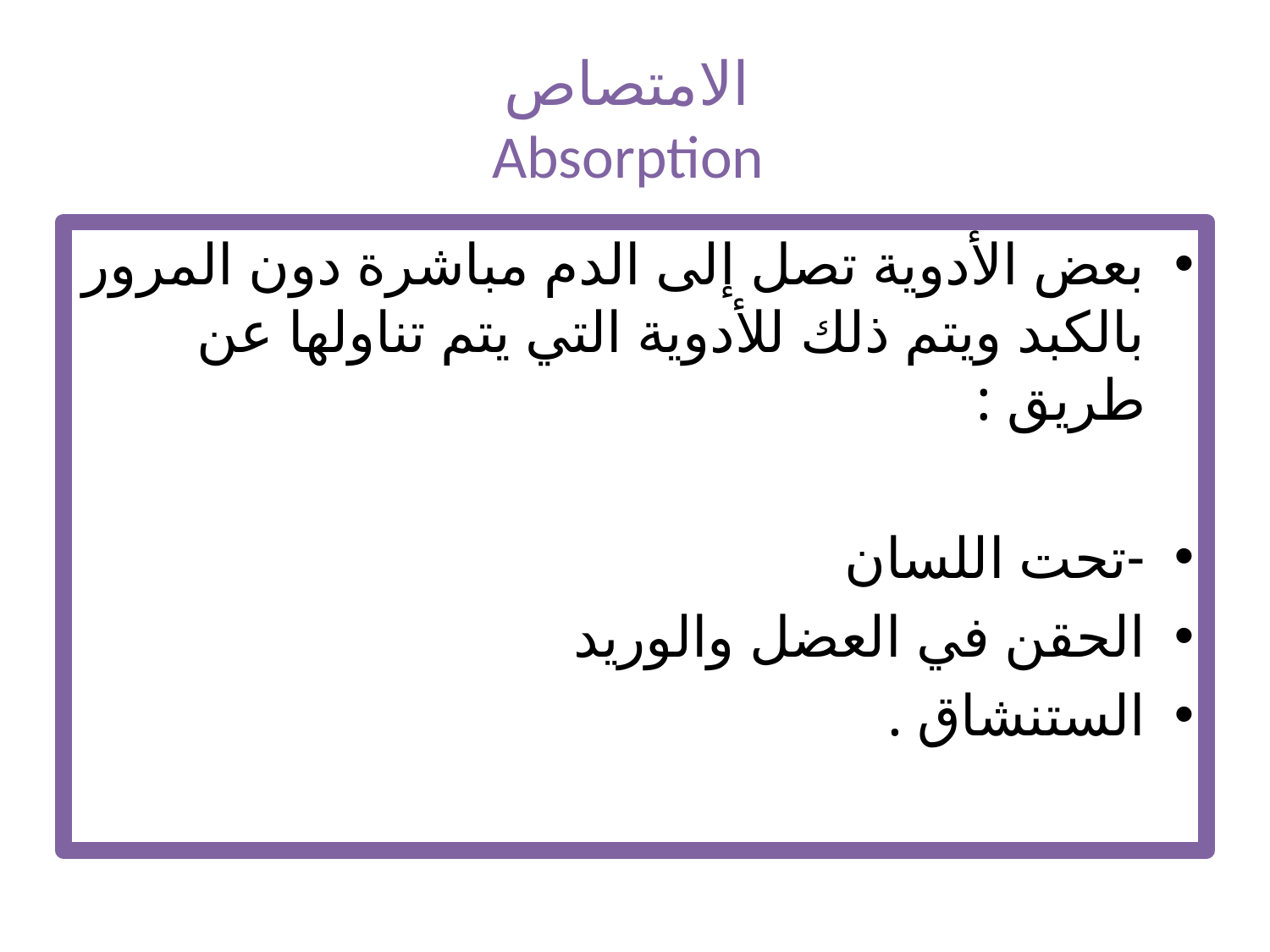

# الامتصاص Absorption

بعض الأدوية تصل إلى الدم مباشرة دون المرور بالكبد ويتم ذلك للأدوية التي يتم تناولها عن طريق :

-تحت اللسان
الحقن في العضل والوريد
الستنشاق .